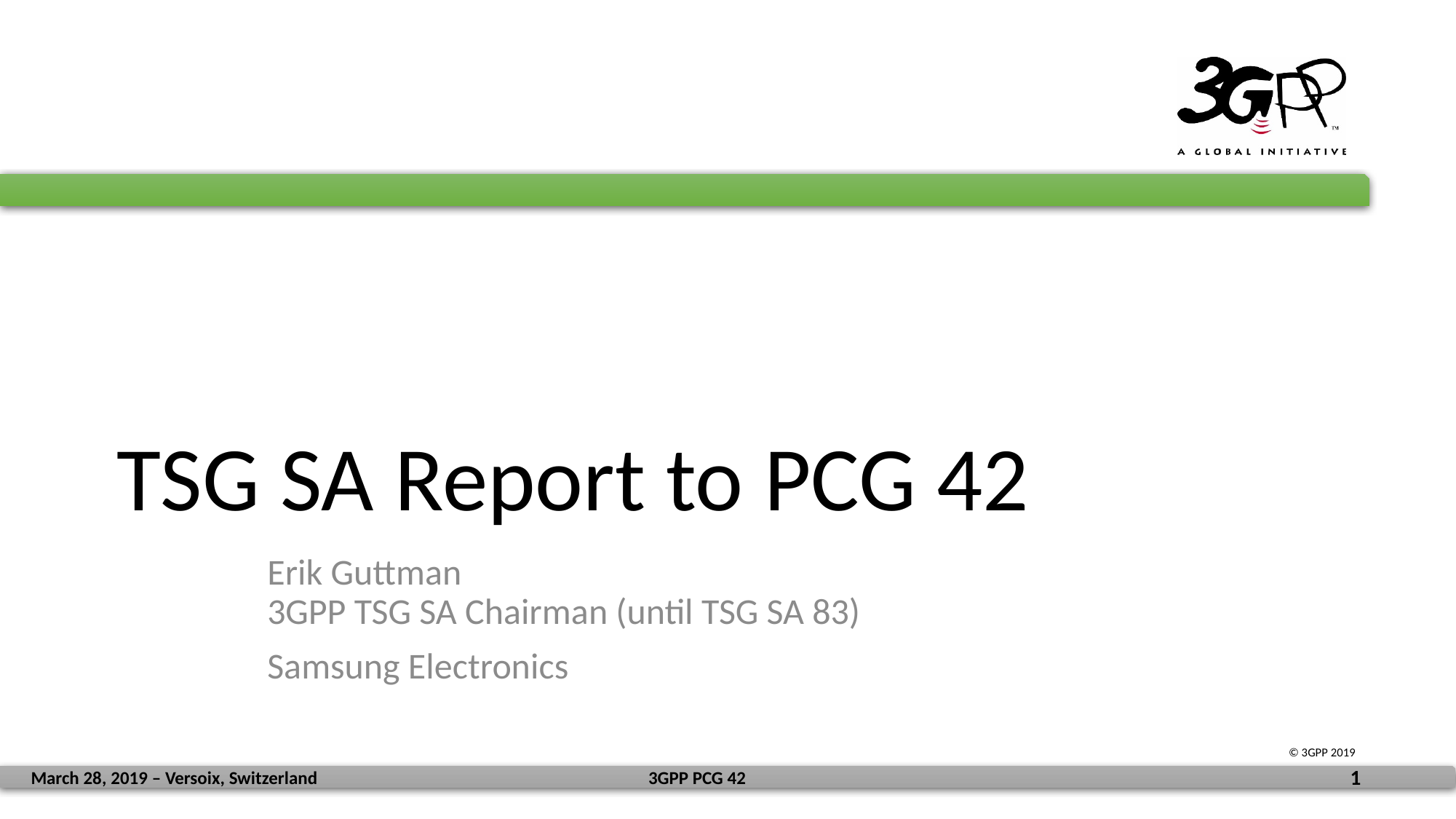

# TSG SA Report to PCG 42
Erik Guttman
3GPP TSG SA Chairman (until TSG SA 83)
Samsung Electronics